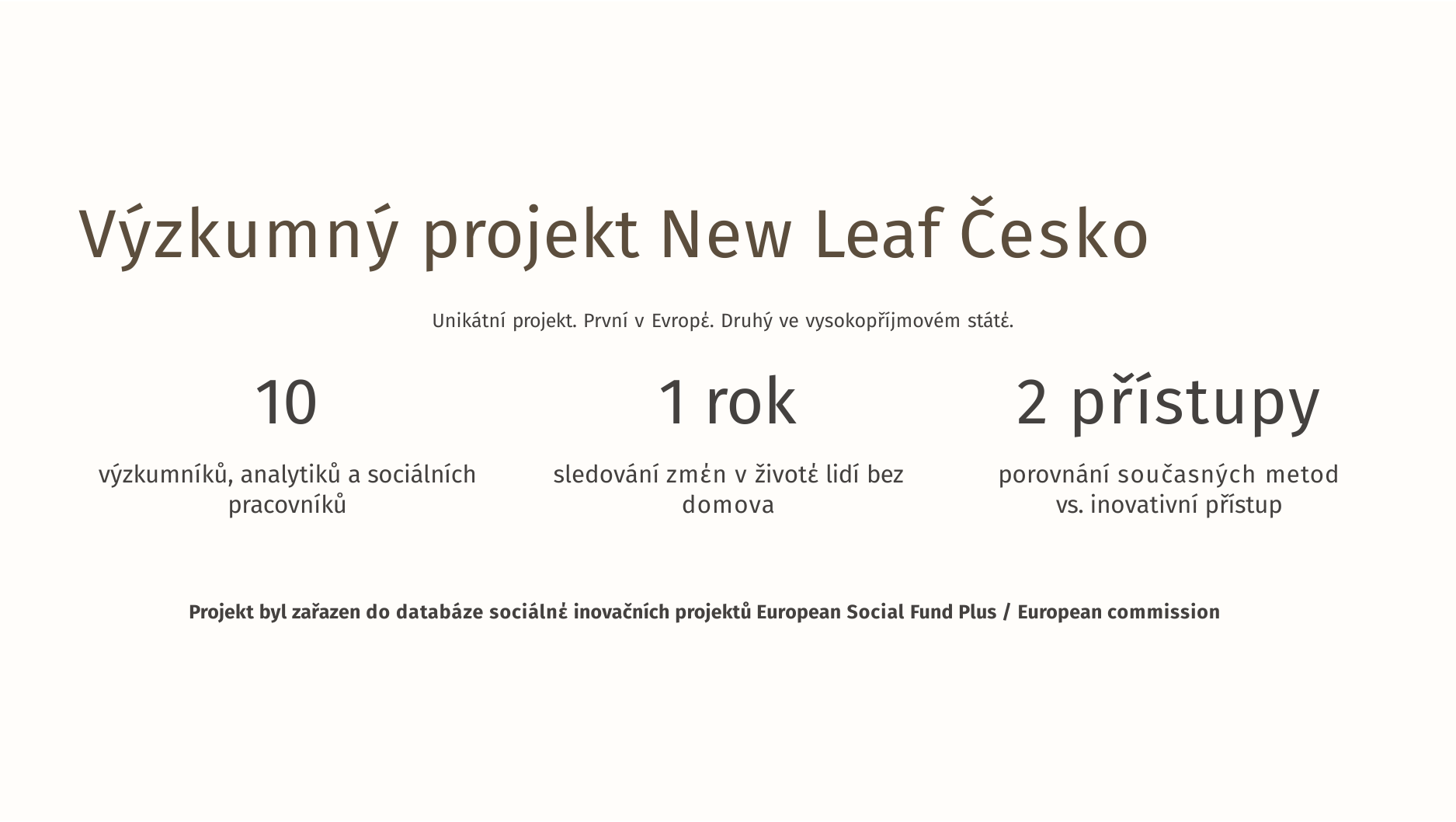

# Výzkumný projekt New Leaf Česko
Unikátní projekt. První v Evropέ. Druhý ve vysokopříjmovém státέ.
10
výzkumníků, analytiků a sociálních pracovníků
1 rok
sledování zmέn v životέ lidí bez domova
2 přístupy
porovnání současných metod vs. inovativní přístup
Projekt byl zařazen do databáze sociálnέ inovačních projektů European Social Fund Plus / European commission